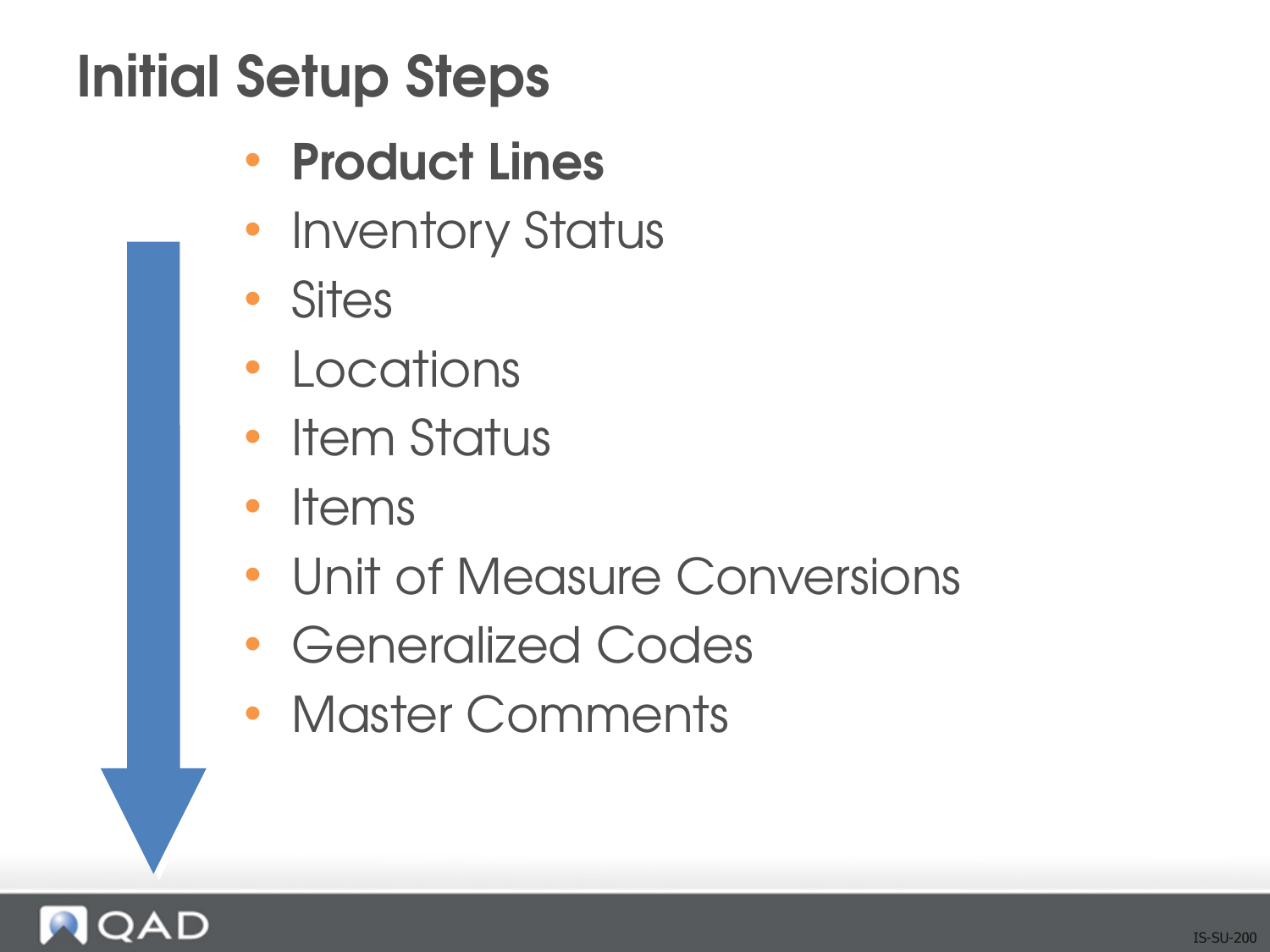

# Initial Setup Steps
Product Lines
Inventory Status
Sites
Locations
Item Status
Items
Unit of Measure Conversions
Generalized Codes
Master Comments

IS-SU-200